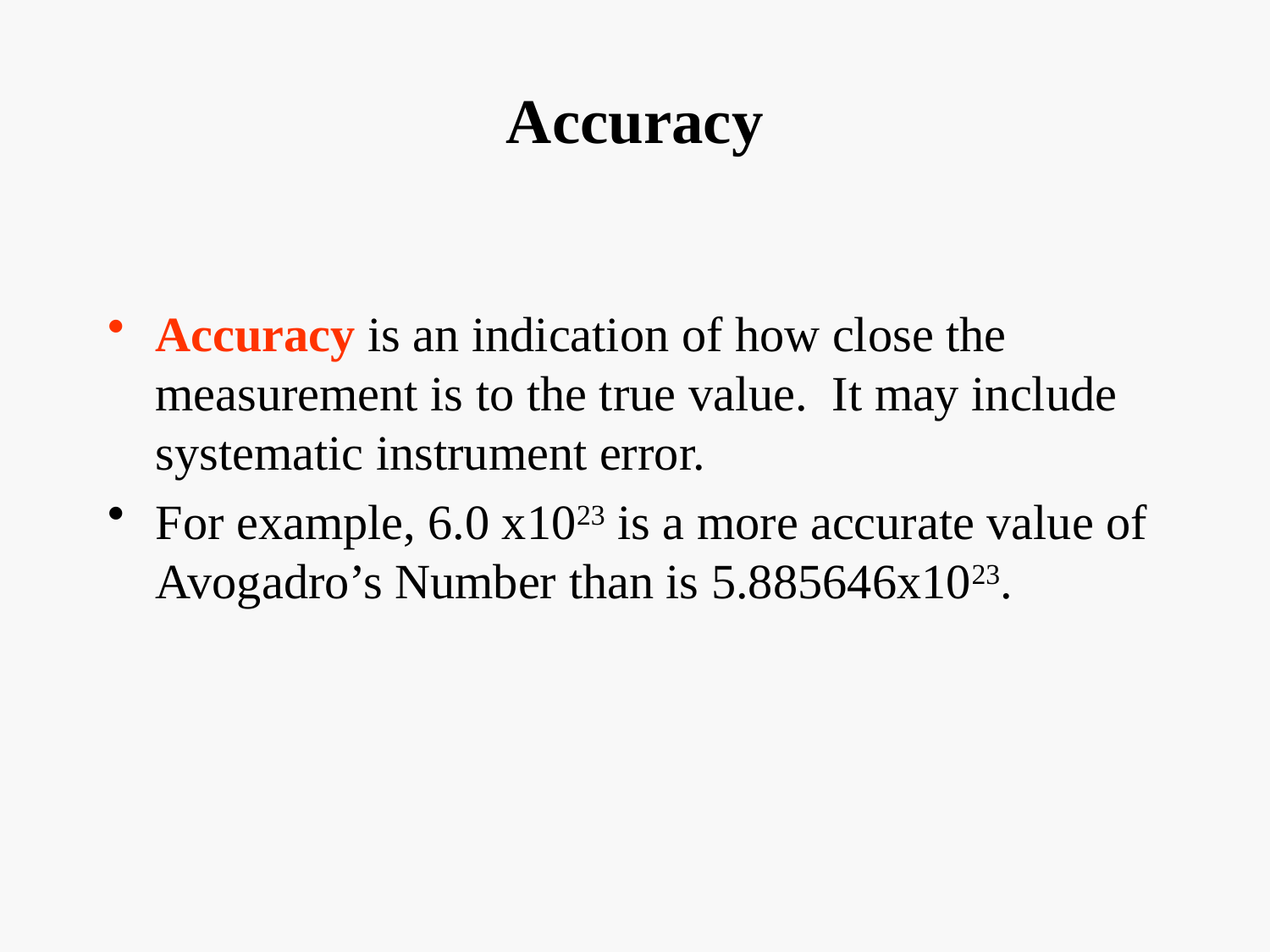

Accuracy
Accuracy is an indication of how close the measurement is to the true value.  It may include systematic instrument error.
For example, 6.0 x1023 is a more accurate value of Avogadro’s Number than is 5.885646x1023.